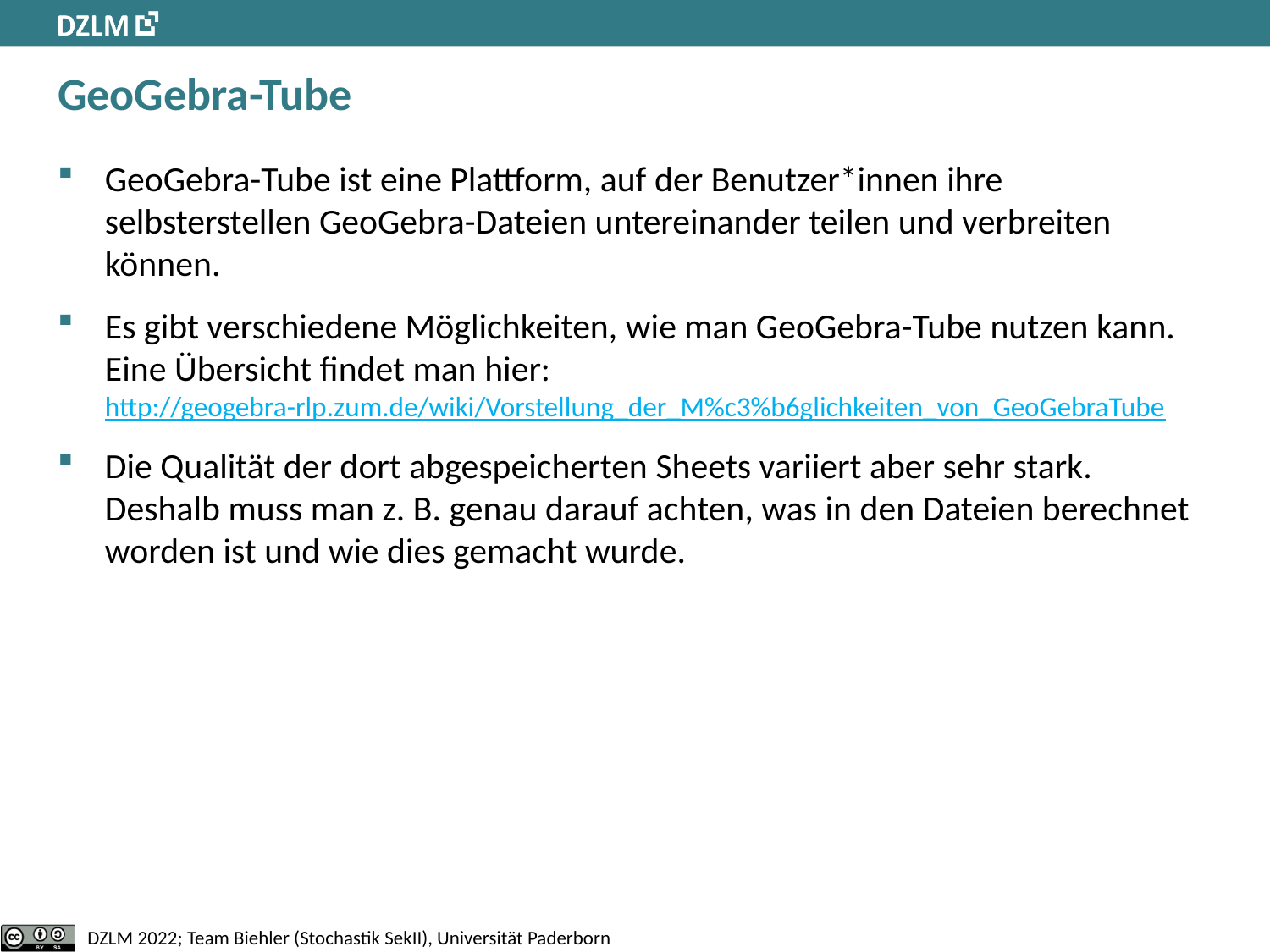

# GeoGebra-Tube
GeoGebra-Tube ist eine Plattform, auf der Benutzer*innen ihre selbsterstellen GeoGebra-Dateien untereinander teilen und verbreiten können.
Es gibt verschiedene Möglichkeiten, wie man GeoGebra-Tube nutzen kann. Eine Übersicht findet man hier:
http://geogebra-rlp.zum.de/wiki/Vorstellung_der_M%c3%b6glichkeiten_von_GeoGebraTube
Die Qualität der dort abgespeicherten Sheets variiert aber sehr stark. Deshalb muss man z. B. genau darauf achten, was in den Dateien berechnet worden ist und wie dies gemacht wurde.